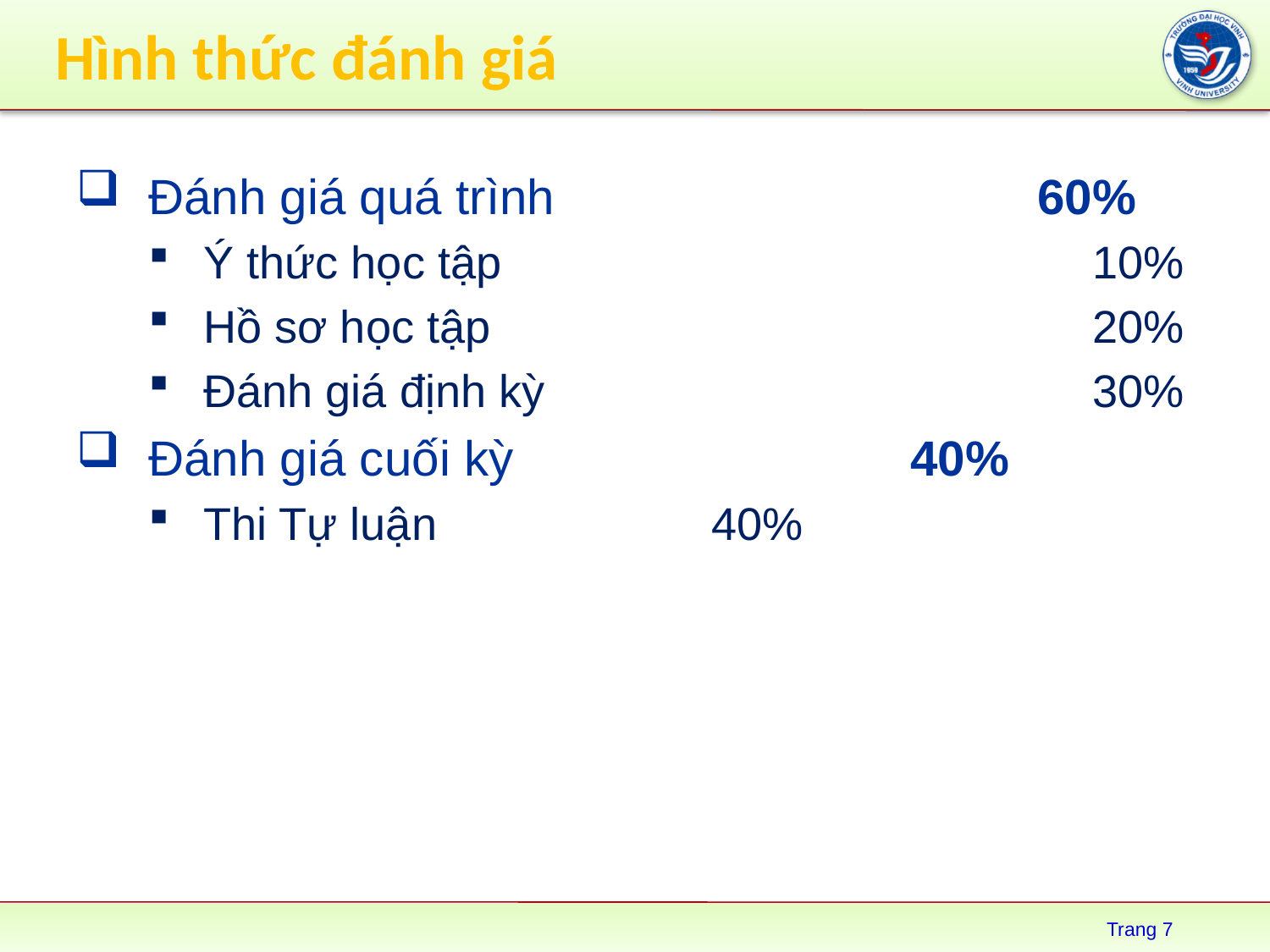

# Hình thức đánh giá
Đánh giá quá trình				60%
Ý thức học tập					10%
Hồ sơ học tập					20%
Đánh giá định kỳ					30%
Đánh giá cuối kỳ				40%
Thi Tự luận			40%